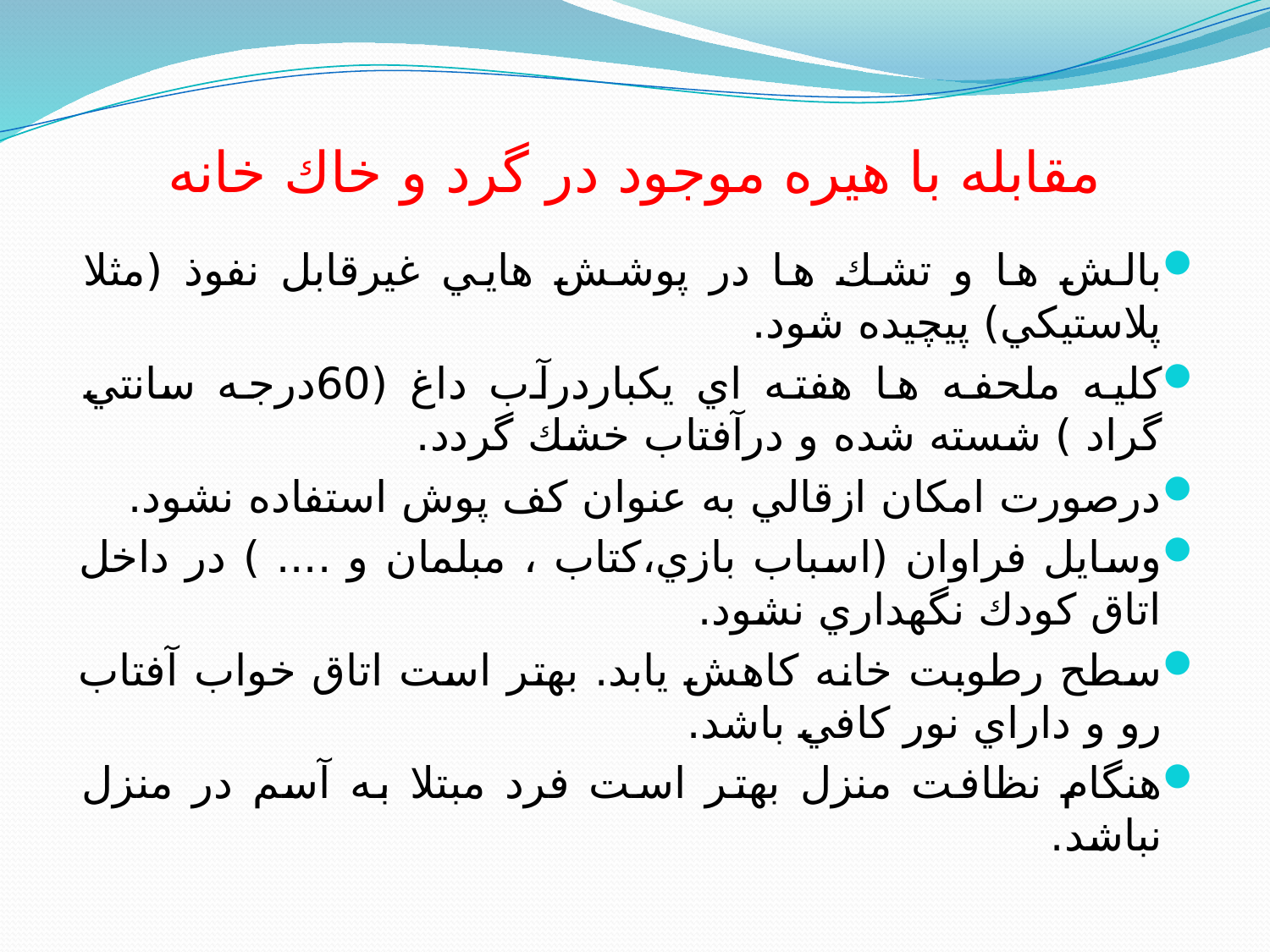

# مقابله با هيره موجود در گرد و خاك خانه
بالش ها و تشك ها در پوشش هايي غيرقابل نفوذ (مثلا پلاستيكي) پيچيده شود.
كليه ملحفه ها هفته اي يكباردرآب داغ (60درجه سانتي گراد ) شسته شده و درآفتاب خشك گردد.
درصورت امكان ازقالي به عنوان كف پوش استفاده نشود.
وسايل فراوان (اسباب بازي،كتاب ، ‌مبلمان و .... ) در داخل اتاق كودك نگهداري نشود.
سطح رطوبت خانه كاهش يابد. بهتر است اتاق خواب آفتاب رو و داراي نور کافي باشد.
هنگام نظافت منزل بهتر است فرد مبتلا به آسم در منزل نباشد.